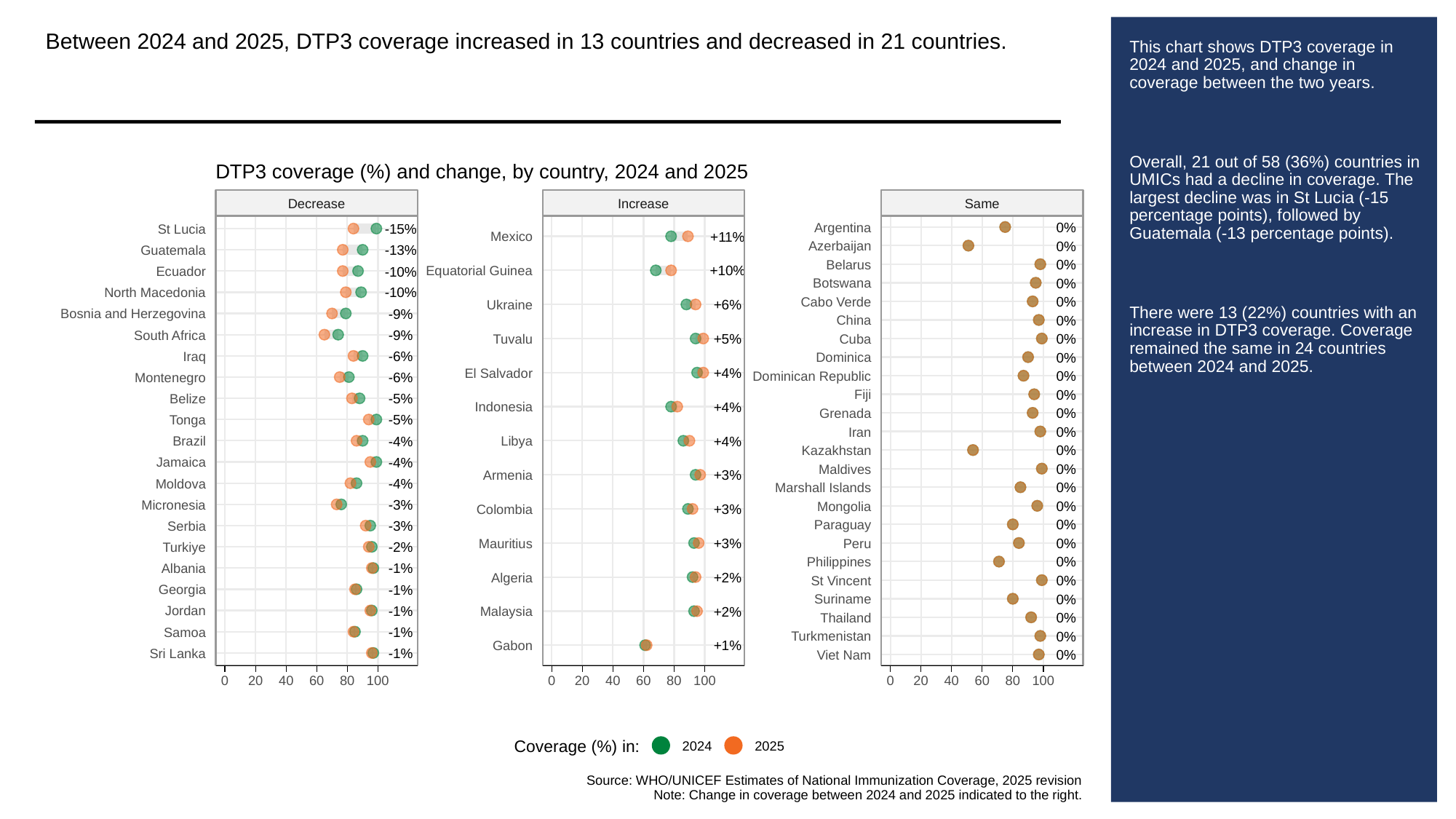

Between 2024 and 2025, DTP3 coverage increased in 13 countries and decreased in 21 countries.
# This chart shows DTP3 coverage in 2024 and 2025, and change in coverage between the two years.

Overall, 21 out of 58 (36%) countries in UMICs had a decline in coverage. The largest decline was in St Lucia (-15 percentage points), followed by Guatemala (-13 percentage points).

There were 13 (22%) countries with an increase in DTP3 coverage. Coverage remained the same in 24 countries between 2024 and 2025.

DTP3 coverage (%) and change, by country, 2024 and 2025

Decrease
Increase
Same

0%
Argentina

-15%
St Lucia

+11%
Mexico

0%
Azerbaijan

-13%
Guatemala

0%
Belarus

+10%
Equatorial Guinea

-10%
Ecuador

0%
Botswana

-10%
North Macedonia

0%
Cabo Verde

+6%
Ukraine

-9%
Bosnia and Herzegovina

0%
China

-9%
South Africa

+5%
0%
Tuvalu
Cuba

-6%
Iraq

0%
Dominica

+4%
El Salvador

0%
Dominican Republic

-6%
Montenegro

0%
Fiji

-5%
Belize

+4%
Indonesia

0%
Grenada

-5%
Tonga

0%
Iran

-4%
+4%
Brazil
Libya

0%
Kazakhstan

-4%
Jamaica

0%
Maldives

+3%
Armenia

-4%
Moldova

0%
Marshall Islands

-3%
Micronesia

0%
Mongolia

+3%
Colombia

0%
Paraguay

-3%
Serbia

+3%
0%
Mauritius
Peru

-2%
Turkiye

0%
Philippines

-1%
Albania

+2%
Algeria

0%
St Vincent

-1%
Georgia

0%
Suriname

-1%
Jordan

+2%
Malaysia

0%
Thailand

-1%
Samoa

0%
Turkmenistan

+1%
Gabon

-1%
Sri Lanka

0%
Viet Nam

0
20
40
60
80
100
0
20
40
60
80
100
0
20
40
60
80
100

Coverage (%) in:
2024
2025
Source: WHO/UNICEF Estimates of National Immunization Coverage, 2025 revision
Note: Change in coverage between 2024 and 2025 indicated to the right.